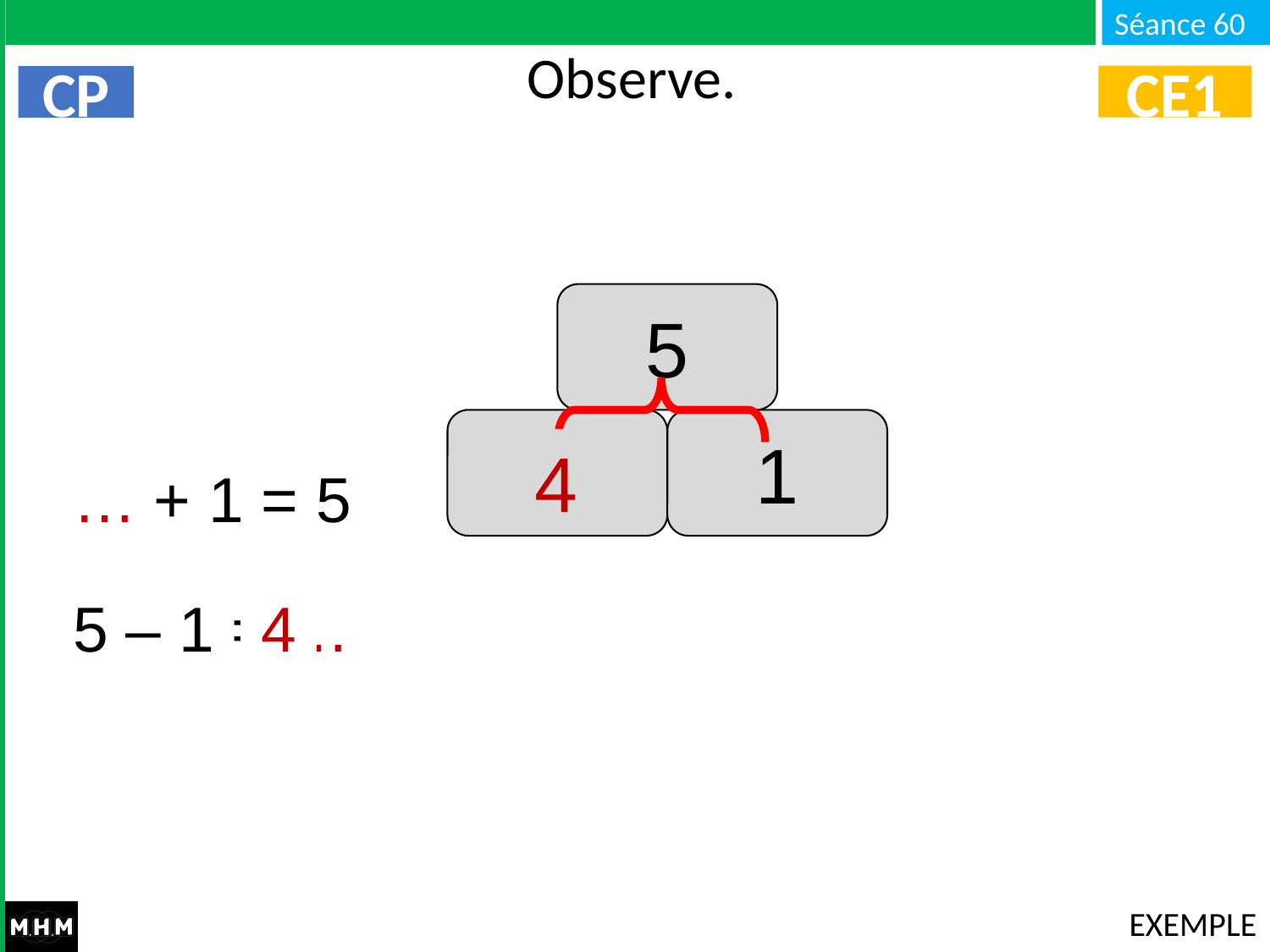

# Observe.
CE1
CP
5

1
…
4
… + 1 = 5
4
5 – 1 = …
EXEMPLE